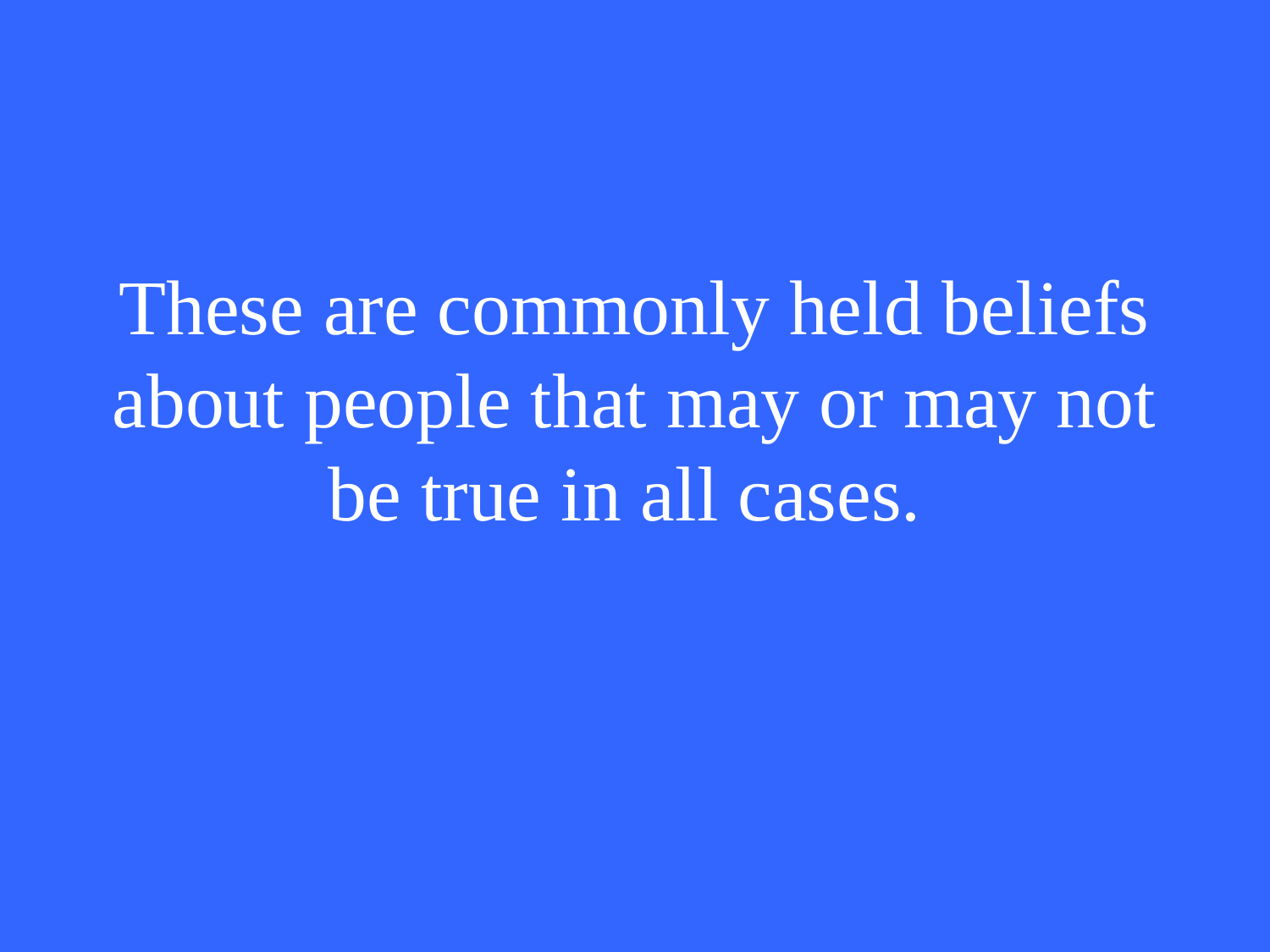

# These are commonly held beliefs about people that may or may not be true in all cases.